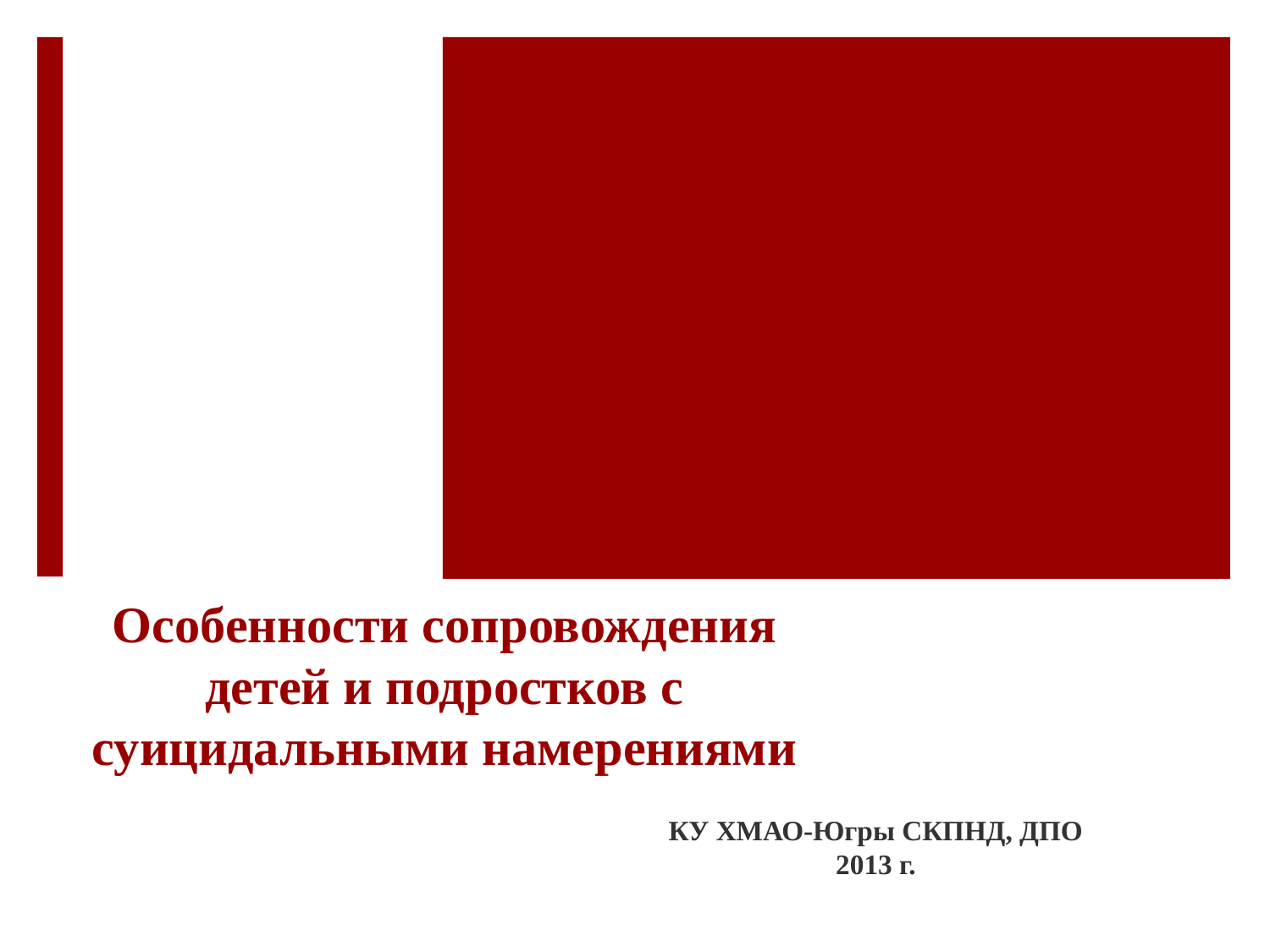

# Особенности сопровождения детей и подростков с суицидальными намерениями
КУ ХМАО-Югры СКПНД, ДПО
2013 г.